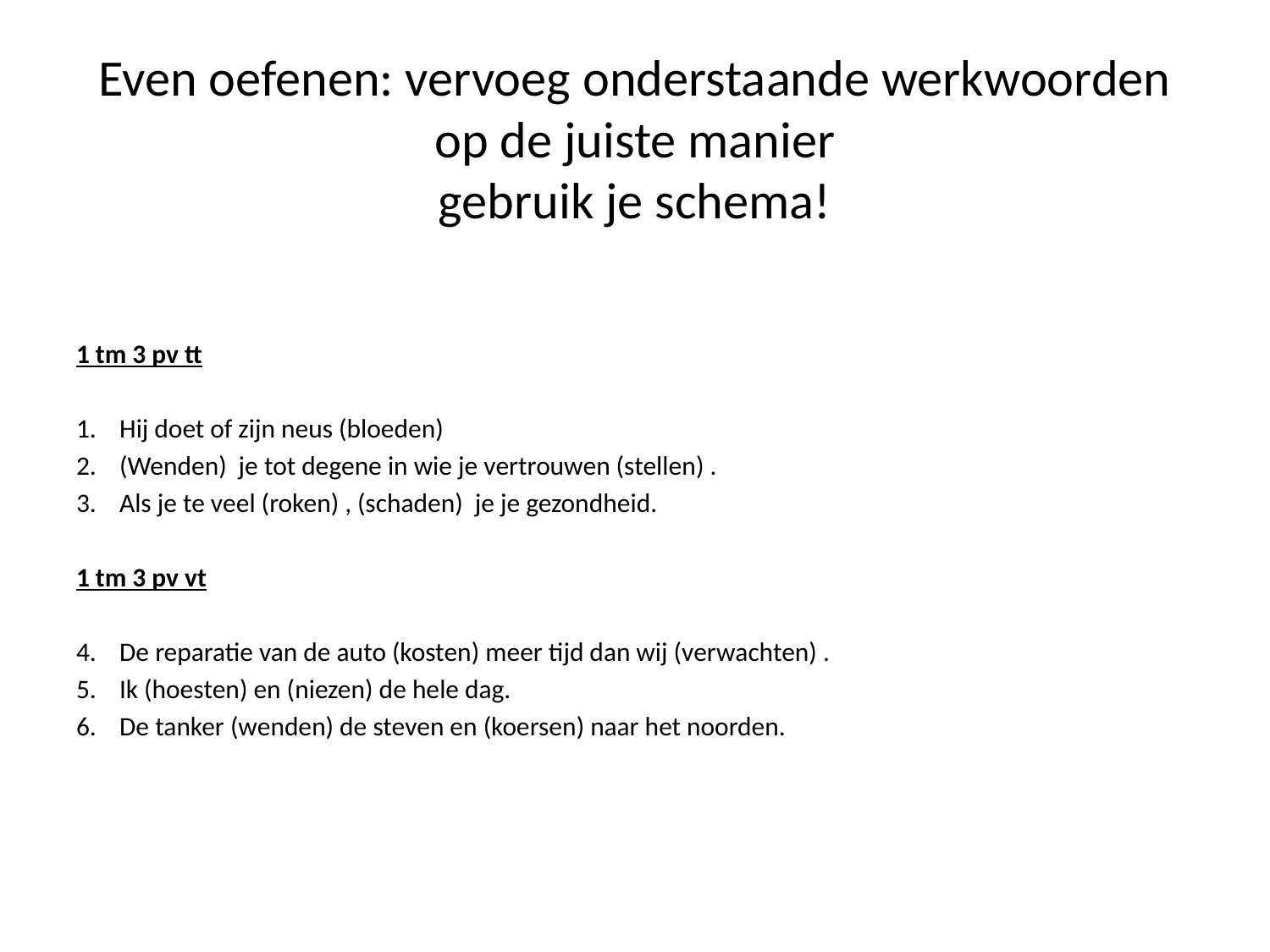

# Even oefenen: vervoeg onderstaande werkwoorden op de juiste manier gebruik je schema!

1 tm 3 pv tt

Hij doet of zijn neus (bloeden)
(Wenden)  je tot degene in wie je vertrouwen (stellen) .
Als je te veel (roken) , (schaden)  je je gezondheid.

1 tm 3 pv vt

De reparatie van de auto (kosten) meer tijd dan wij (verwachten) .
Ik (hoesten) en (niezen) de hele dag.
De tanker (wenden) de steven en (koersen) naar het noorden.